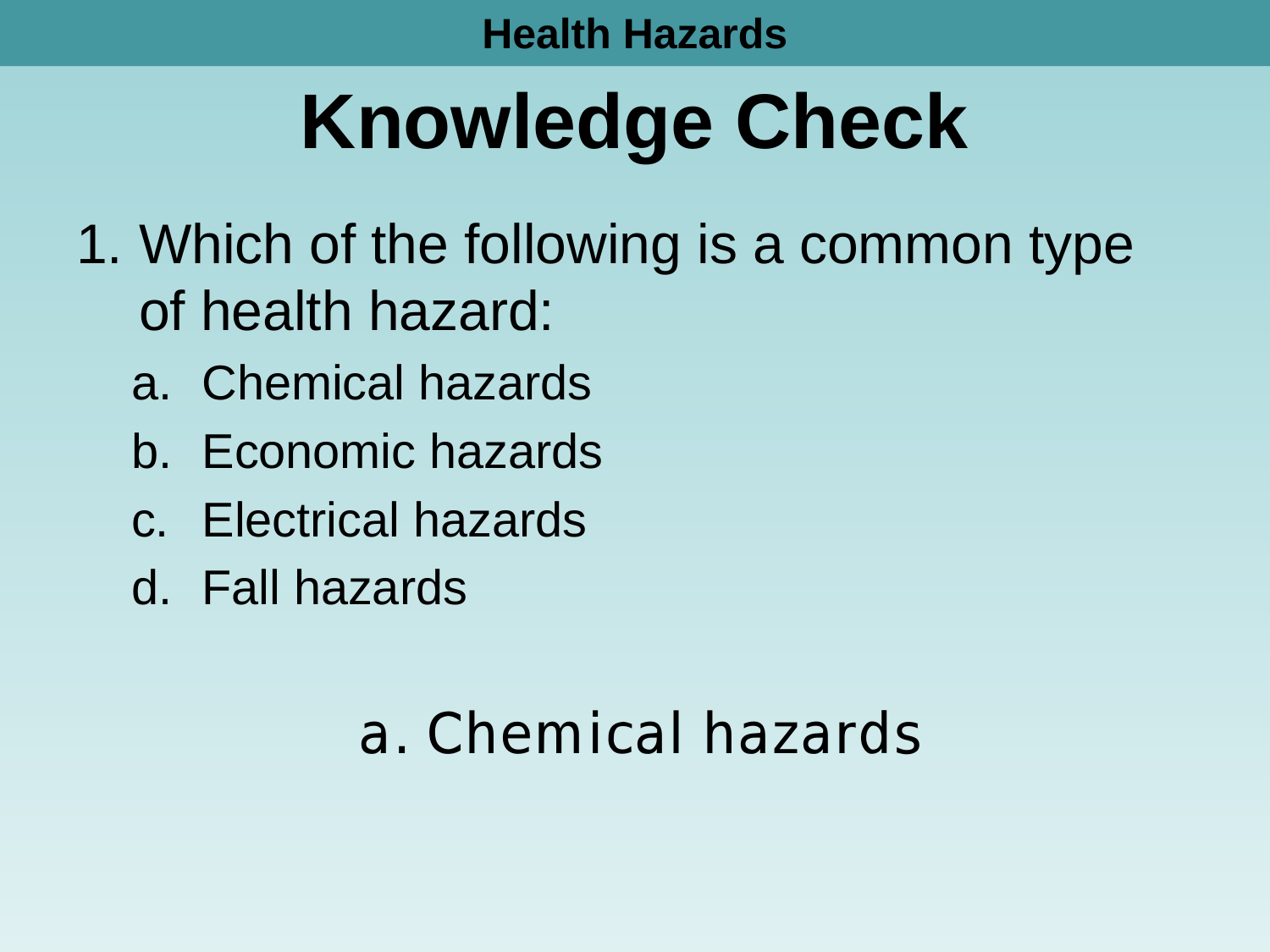

Health Hazards
# Knowledge Check
Which of the following is a common type of health hazard:
Chemical hazards
Economic hazards
Electrical hazards
Fall hazards

a. Chemical hazards